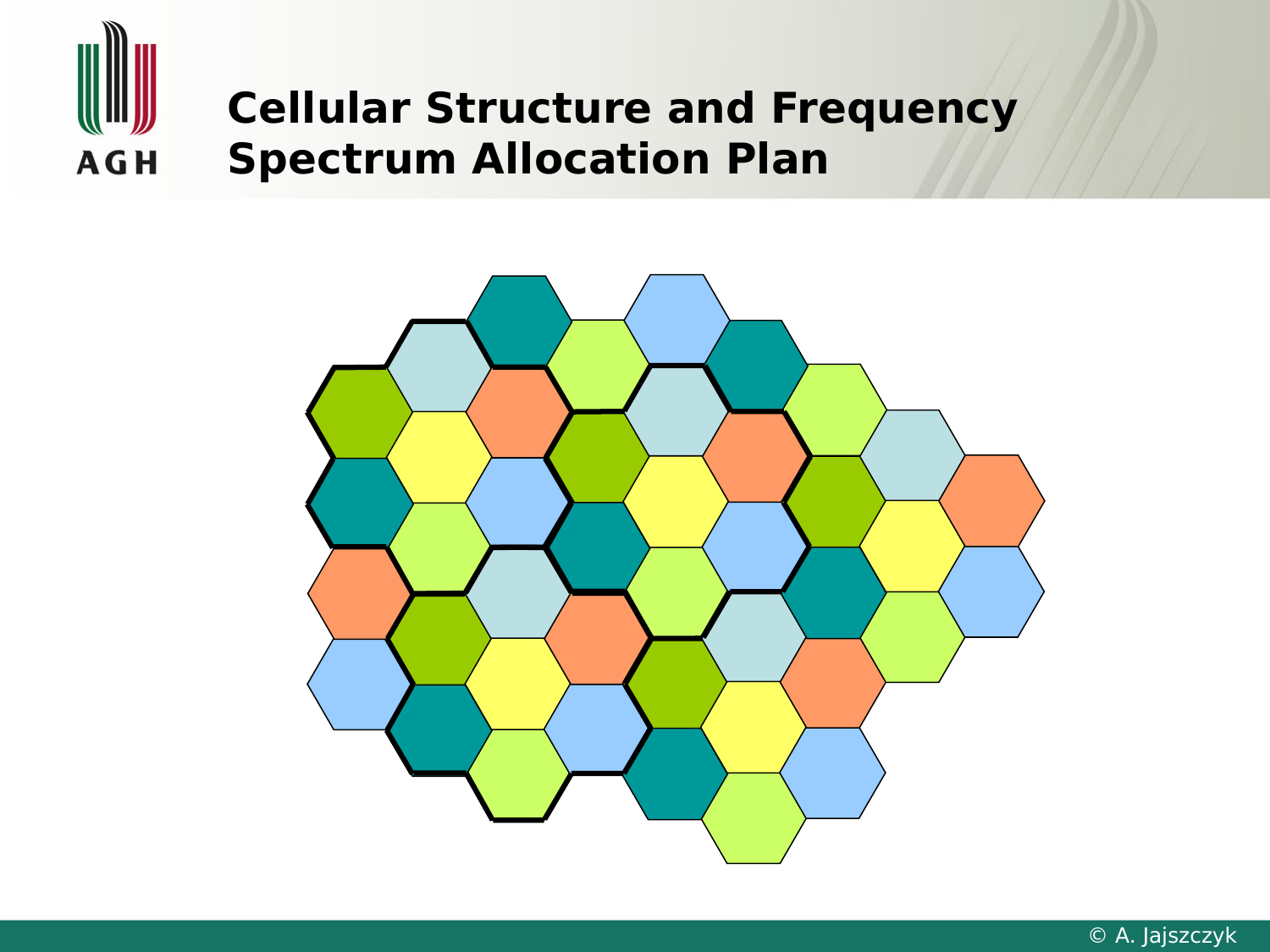

# Cellular Structure and Frequency Spectrum Allocation Plan